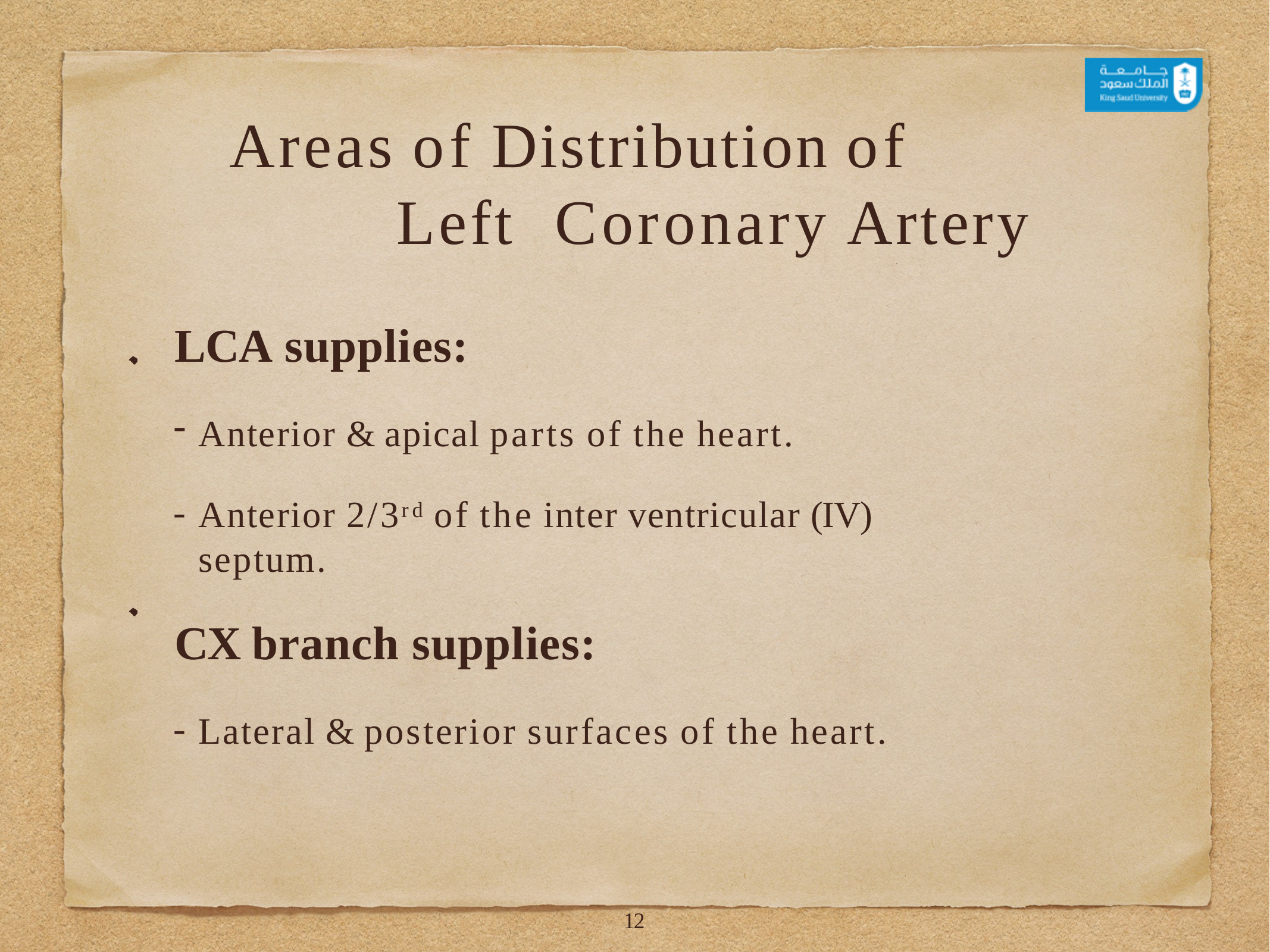

# Areas of Distribution of Left  Coronary Artery
LCA supplies:
Anterior & apical parts of the heart.

Anterior 2/3rd of the inter ventricular (IV) septum.
CX branch supplies:
Lateral & posterior surfaces of the heart.

12